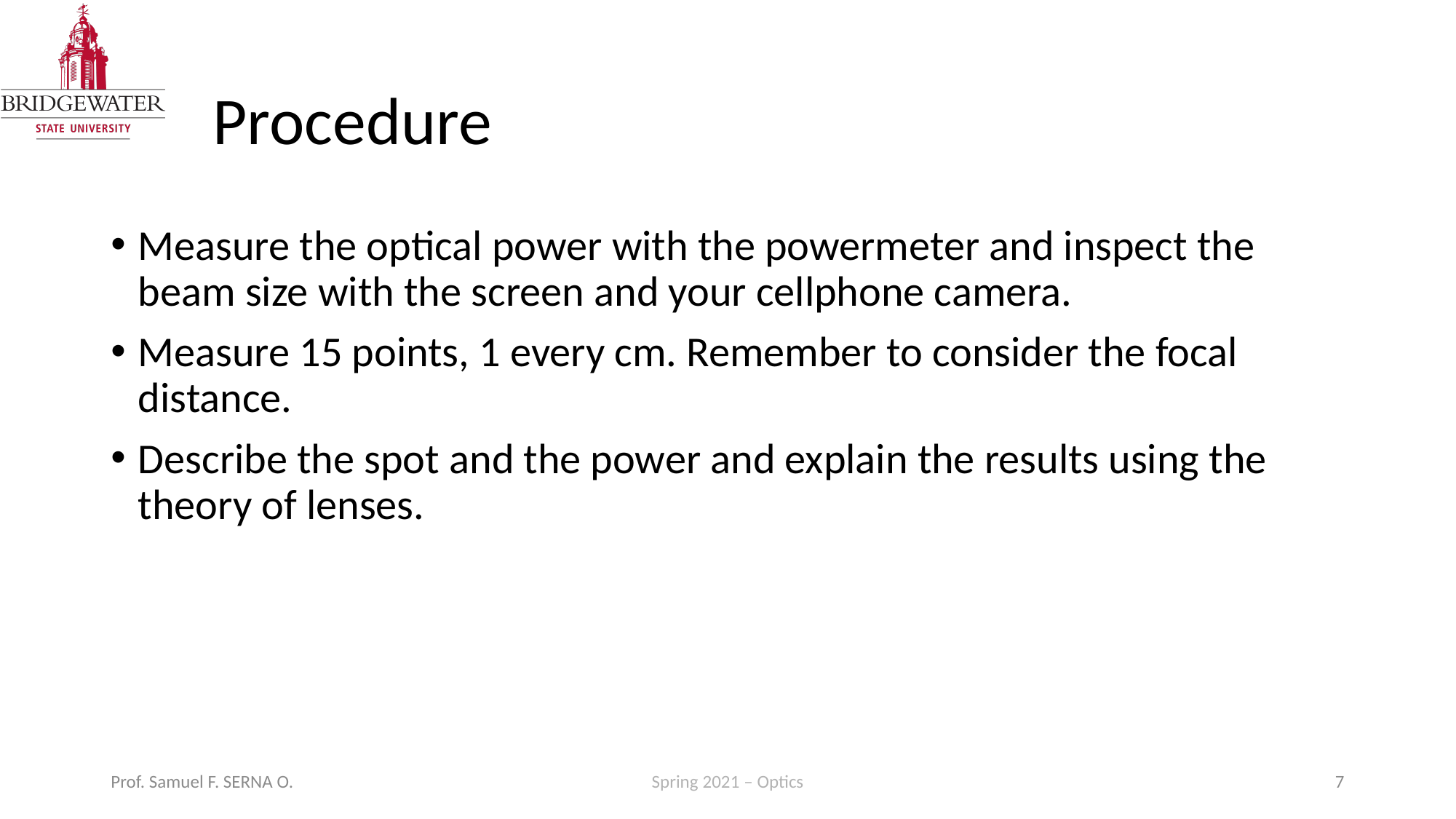

# Procedure
Measure the optical power with the powermeter and inspect the beam size with the screen and your cellphone camera.
Measure 15 points, 1 every cm. Remember to consider the focal distance.
Describe the spot and the power and explain the results using the theory of lenses.
Prof. Samuel F. SERNA O.
Spring 2021 – Optics
7